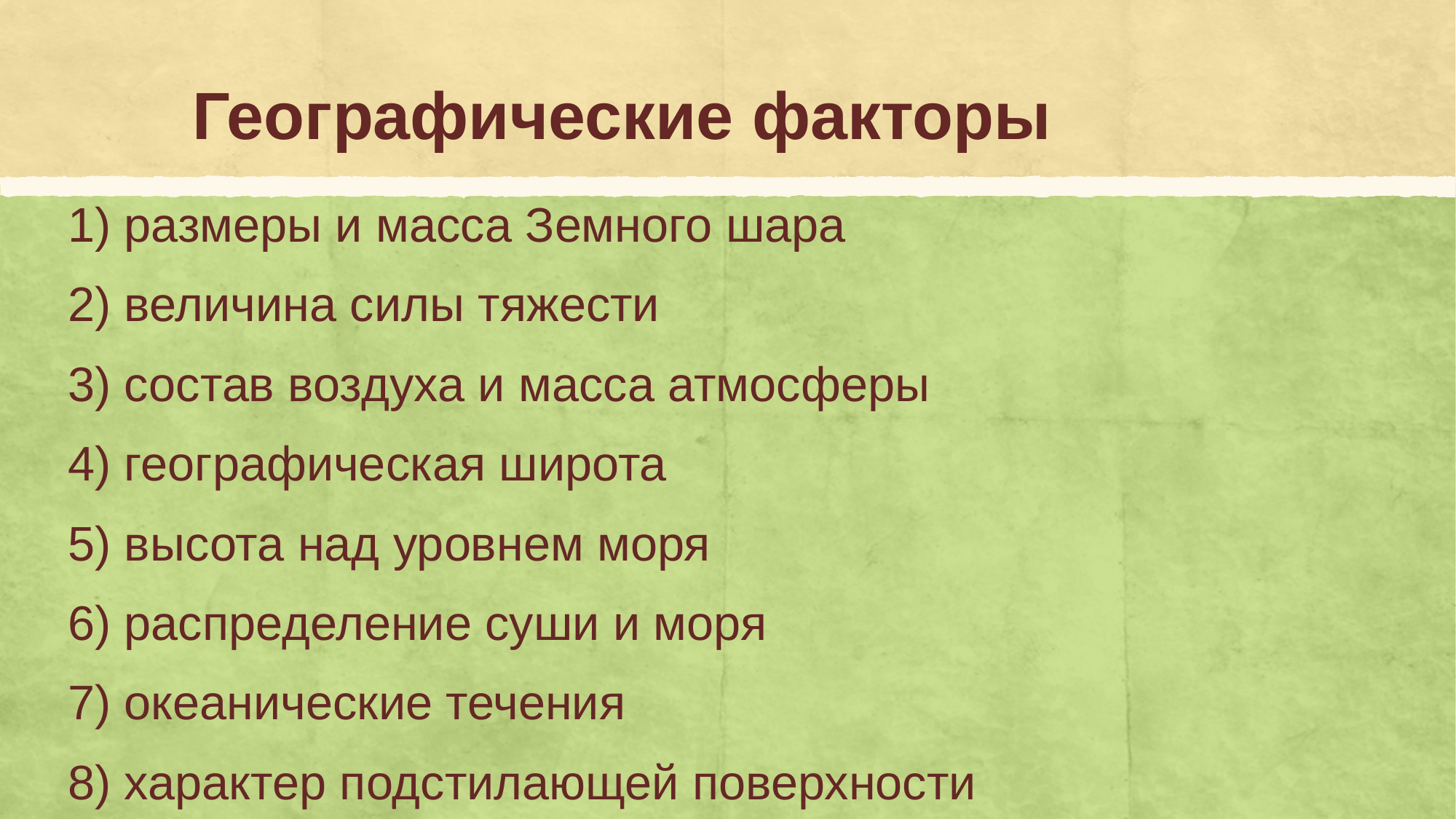

# Географические факторы
1) размеры и масса Земного шара
2) величина силы тяжести
3) состав воздуха и масса атмосферы
4) географическая широта
5) высота над уровнем моря
6) распределение суши и моря
7) океанические течения
8) характер подстилающей поверхности